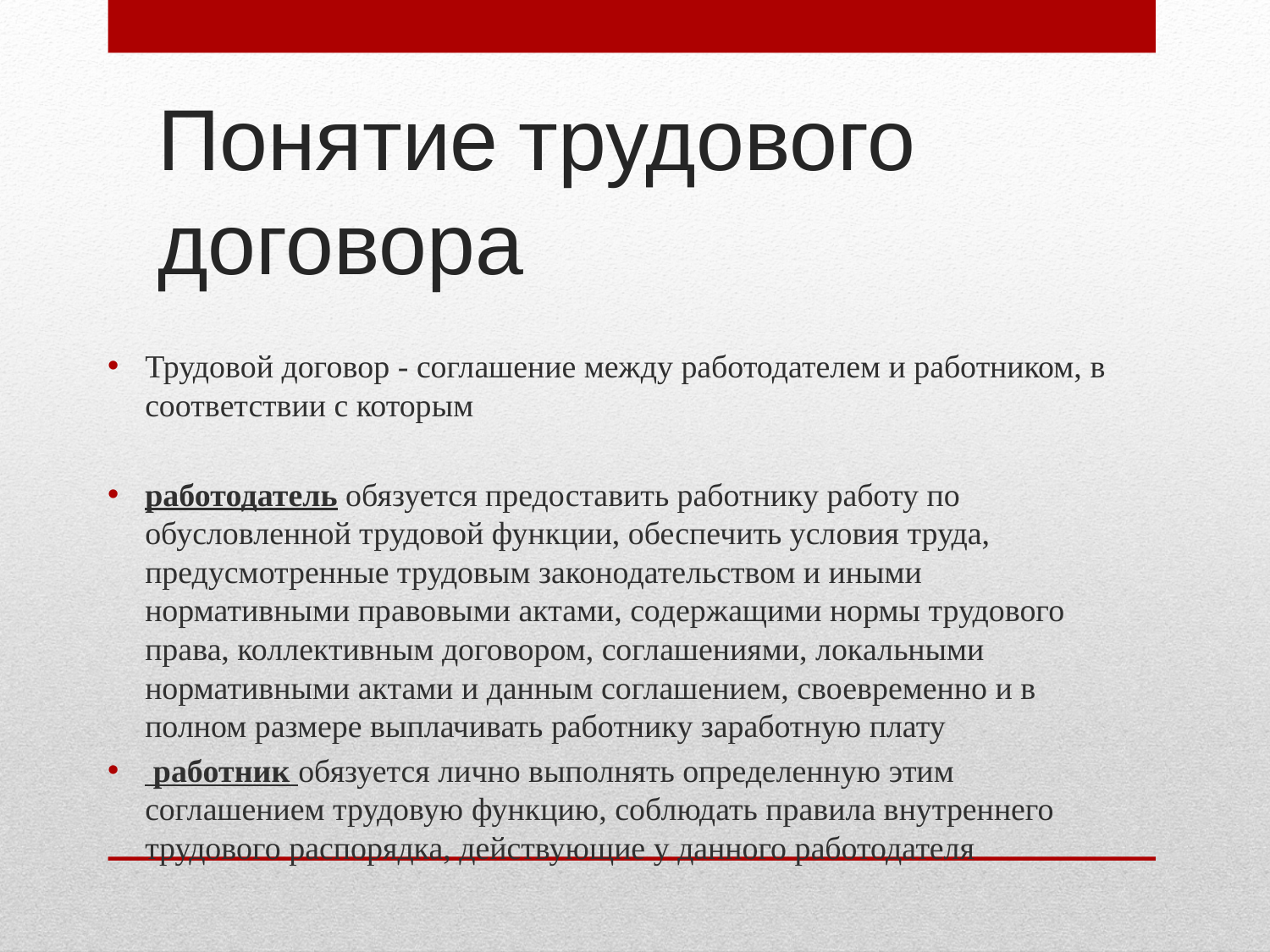

# Понятие трудового договора
Трудовой договор - соглашение между работодателем и работником, в соответствии с которым

работодатель обязуется предоставить работнику работу по обусловленной трудовой функции, обеспечить условия труда, предусмотренные трудовым законодательством и иными нормативными правовыми актами, содержащими нормы трудового права, коллективным договором, соглашениями, локальными нормативными актами и данным соглашением, своевременно и в полном размере выплачивать работнику заработную плату
 работник обязуется лично выполнять определенную этим соглашением трудовую функцию, соблюдать правила внутреннего трудового распорядка, действующие у данного работодателя